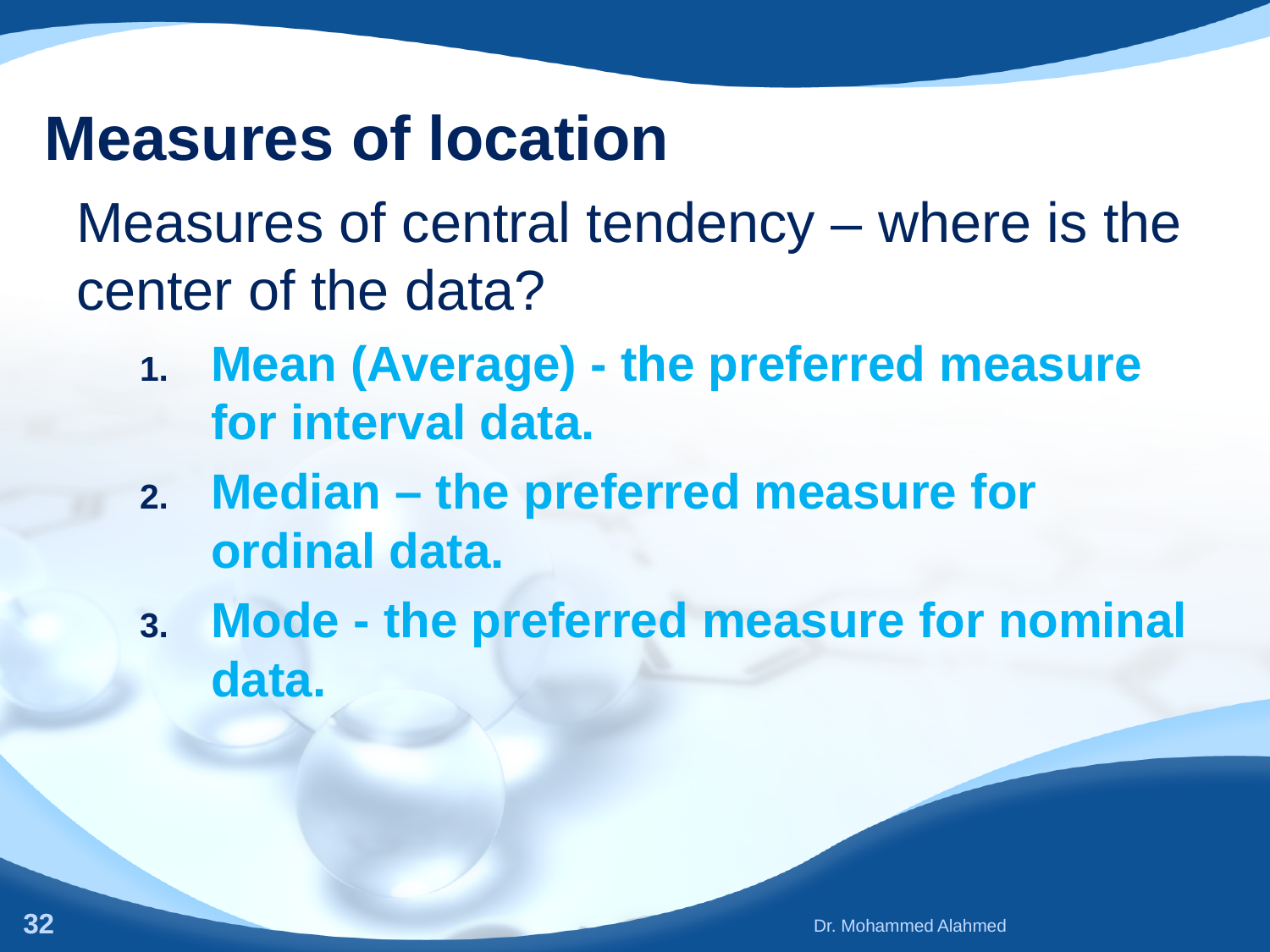

# Measures of location
Measures of central tendency – where is the center of the data?
Mean (Average) - the preferred measure for interval data.
Median – the preferred measure for ordinal data.
Mode - the preferred measure for nominal data.
32
Dr. Mohammed Alahmed